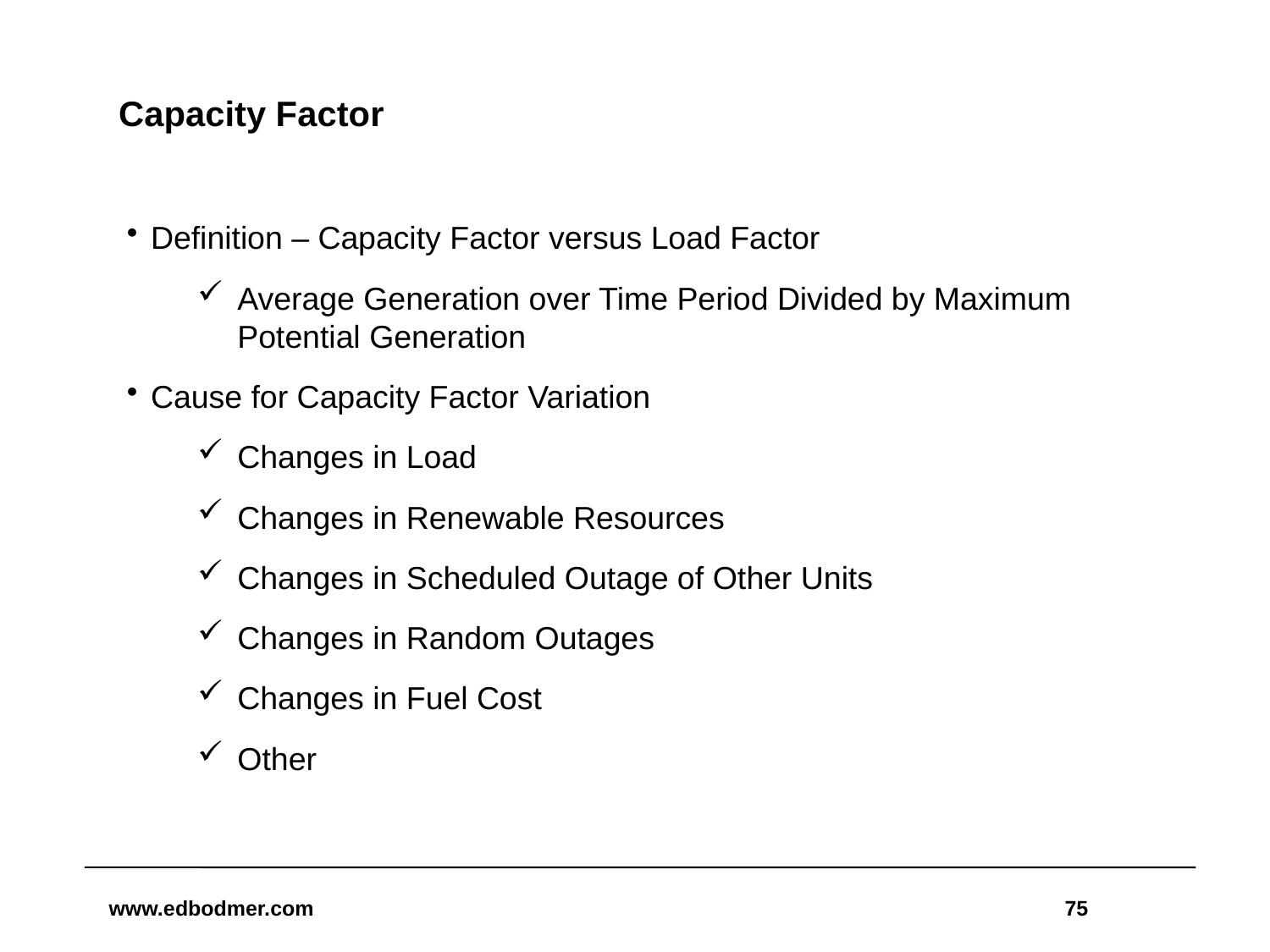

# Capacity Factor
Definition – Capacity Factor versus Load Factor
Average Generation over Time Period Divided by Maximum Potential Generation
Cause for Capacity Factor Variation
Changes in Load
Changes in Renewable Resources
Changes in Scheduled Outage of Other Units
Changes in Random Outages
Changes in Fuel Cost
Other